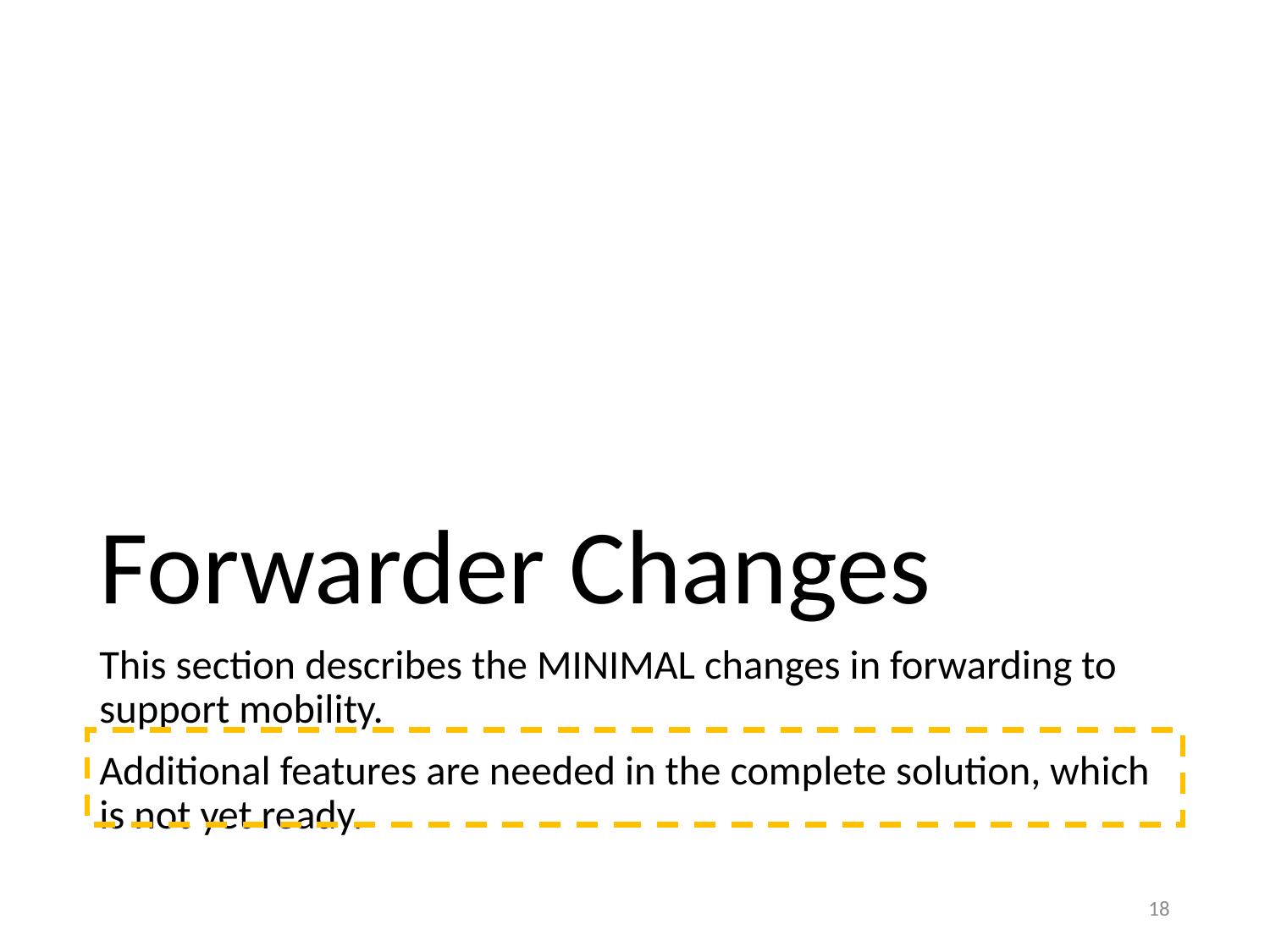

# Forwarder Changes
This section describes the MINIMAL changes in forwarding to support mobility.
Additional features are needed in the complete solution, which is not yet ready.

18